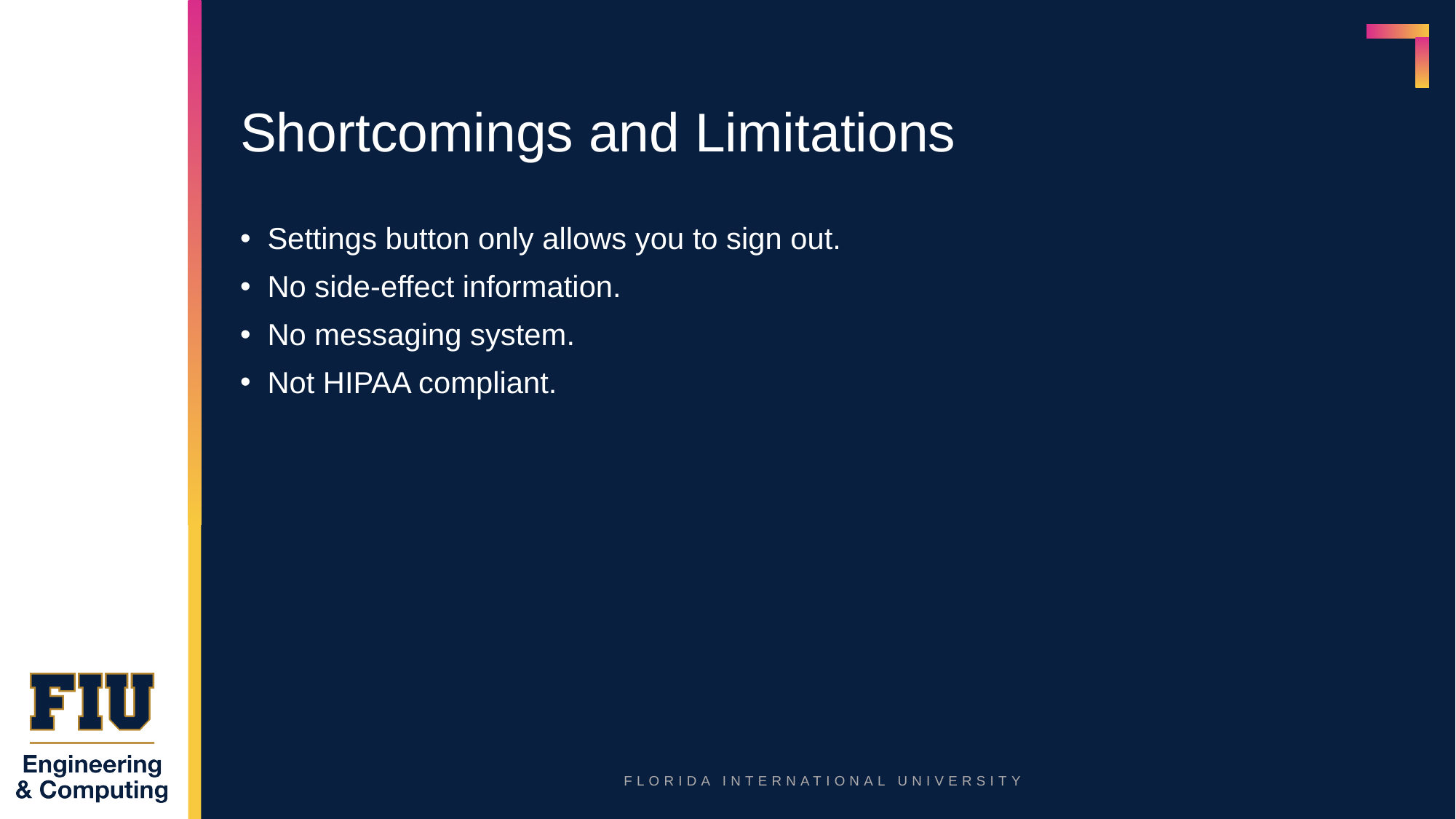

# Shortcomings and Limitations
Settings button only allows you to sign out.
No side-effect information.
No messaging system.
Not HIPAA compliant.